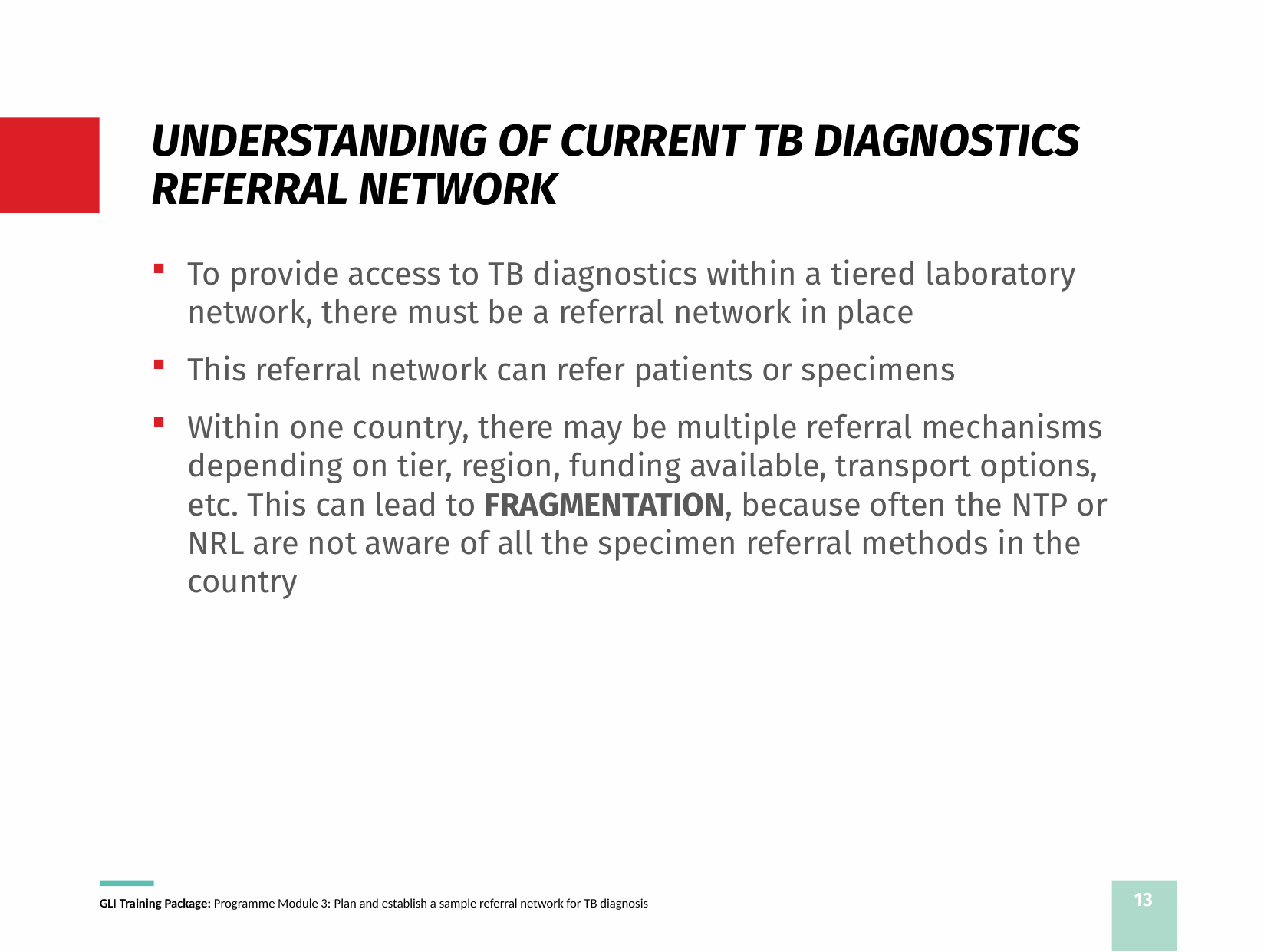

# UNDERSTANDING OF CURRENT TB DIAGNOSTICS REFERRAL NETWORK
To provide access to TB diagnostics within a tiered laboratory network, there must be a referral network in place
This referral network can refer patients or specimens
Within one country, there may be multiple referral mechanisms depending on tier, region, funding available, transport options, etc. This can lead to FRAGMENTATION, because often the NTP or NRL are not aware of all the specimen referral methods in the country